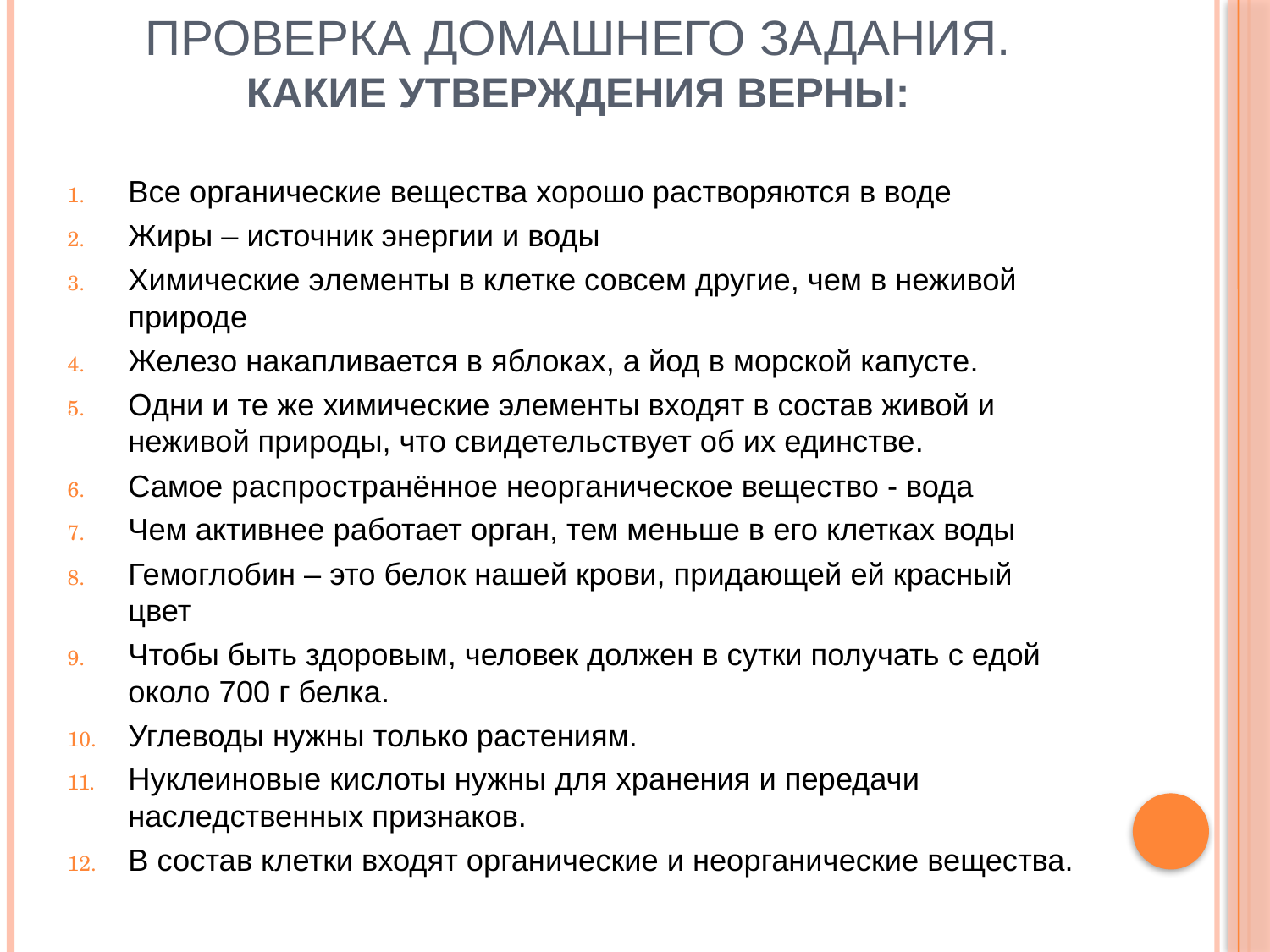

# Проверка домашнего задания. Какие утверждения верны:
Все органические вещества хорошо растворяются в воде
Жиры – источник энергии и воды
Химические элементы в клетке совсем другие, чем в неживой природе
Железо накапливается в яблоках, а йод в морской капусте.
Одни и те же химические элементы входят в состав живой и неживой природы, что свидетельствует об их единстве.
Самое распространённое неорганическое вещество - вода
Чем активнее работает орган, тем меньше в его клетках воды
Гемоглобин – это белок нашей крови, придающей ей красный цвет
Чтобы быть здоровым, человек должен в сутки получать с едой около 700 г белка.
Углеводы нужны только растениям.
Нуклеиновые кислоты нужны для хранения и передачи наследственных признаков.
В состав клетки входят органические и неорганические вещества.